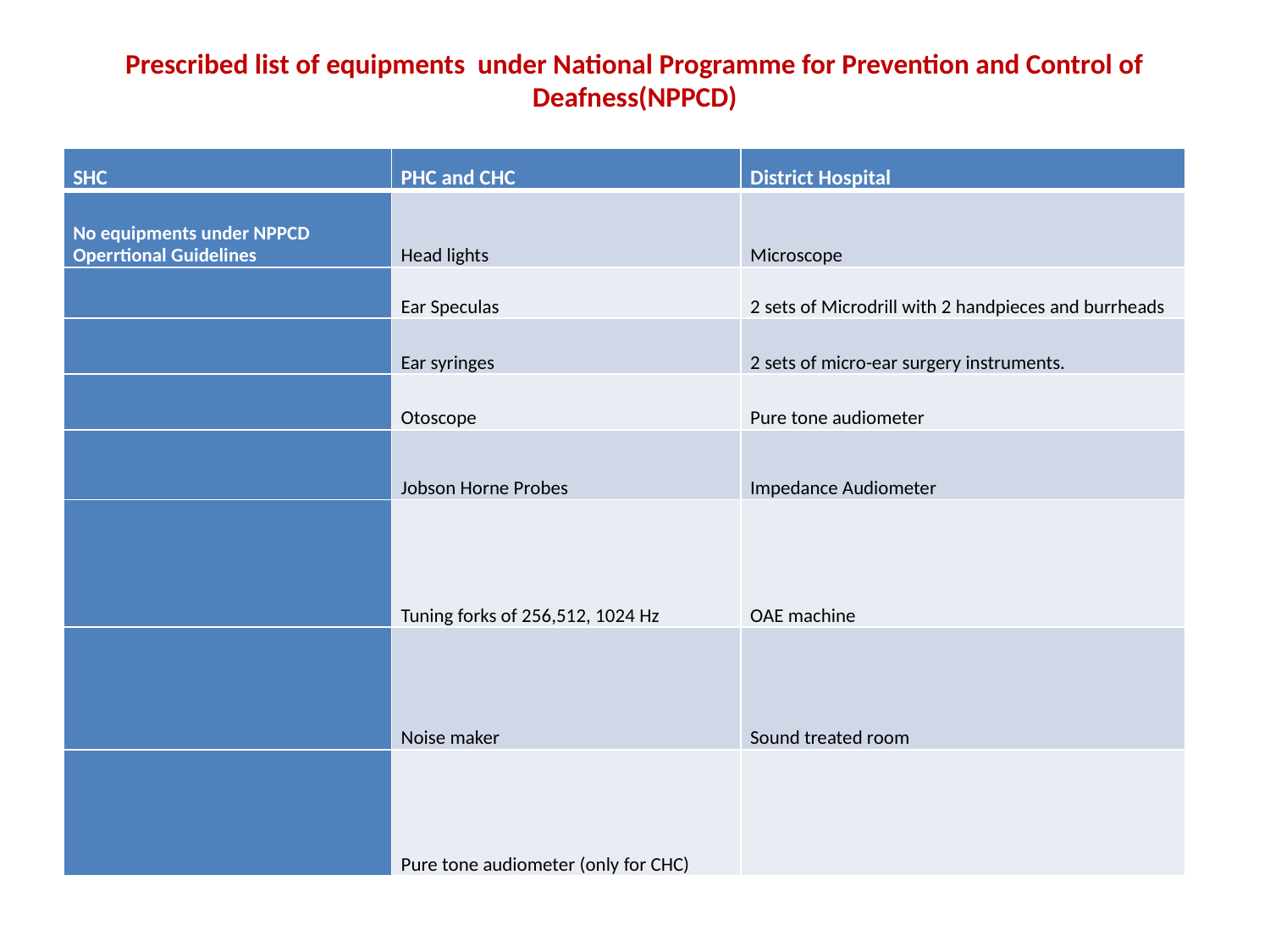

# Prescribed list of equipments  under National Programme for Prevention and Control of Deafness(NPPCD)
| SHC | PHC and CHC | District Hospital |
| --- | --- | --- |
| No equipments under NPPCD Operrtional Guidelines | Head lights | Microscope |
|  | Ear Speculas | 2 sets of Microdrill with 2 handpieces and burrheads |
|  | Ear syringes | 2 sets of micro-ear surgery instruments. |
|  | Otoscope | Pure tone audiometer |
|  | Jobson Horne Probes | Impedance Audiometer |
|  | Tuning forks of 256,512, 1024 Hz | OAE machine |
|  | Noise maker | Sound treated room |
|  | Pure tone audiometer (only for CHC) |  |